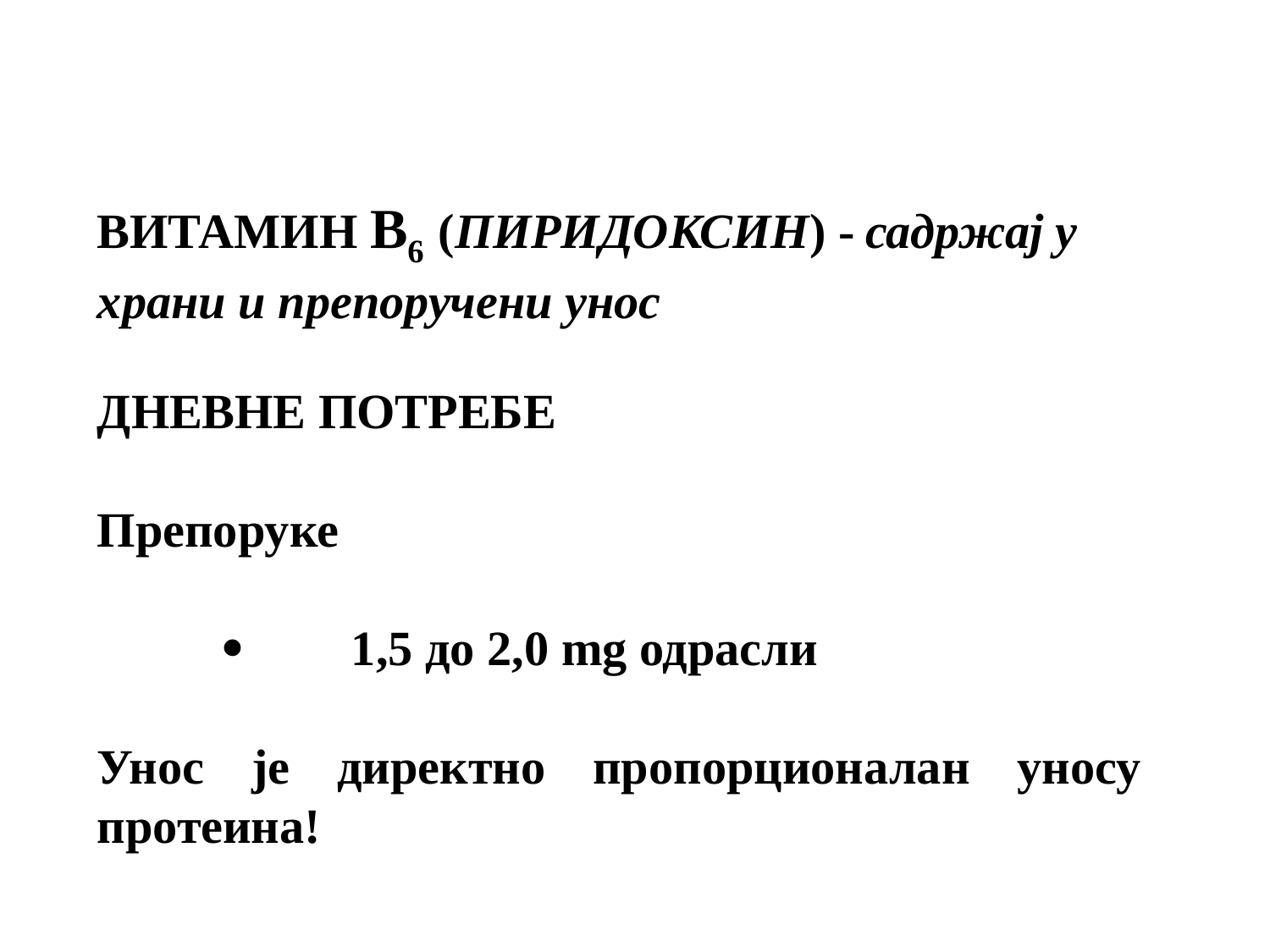

ВИТАМИН B6 (ПИРИДОКСИН) - садржај у храни и препоручени унос

ДНЕВНЕ ПОТРЕБЕ

Препоруке

•	1,5 до 2,0 mg одрасли

Унос је директно пропорционалан уносу протеина!